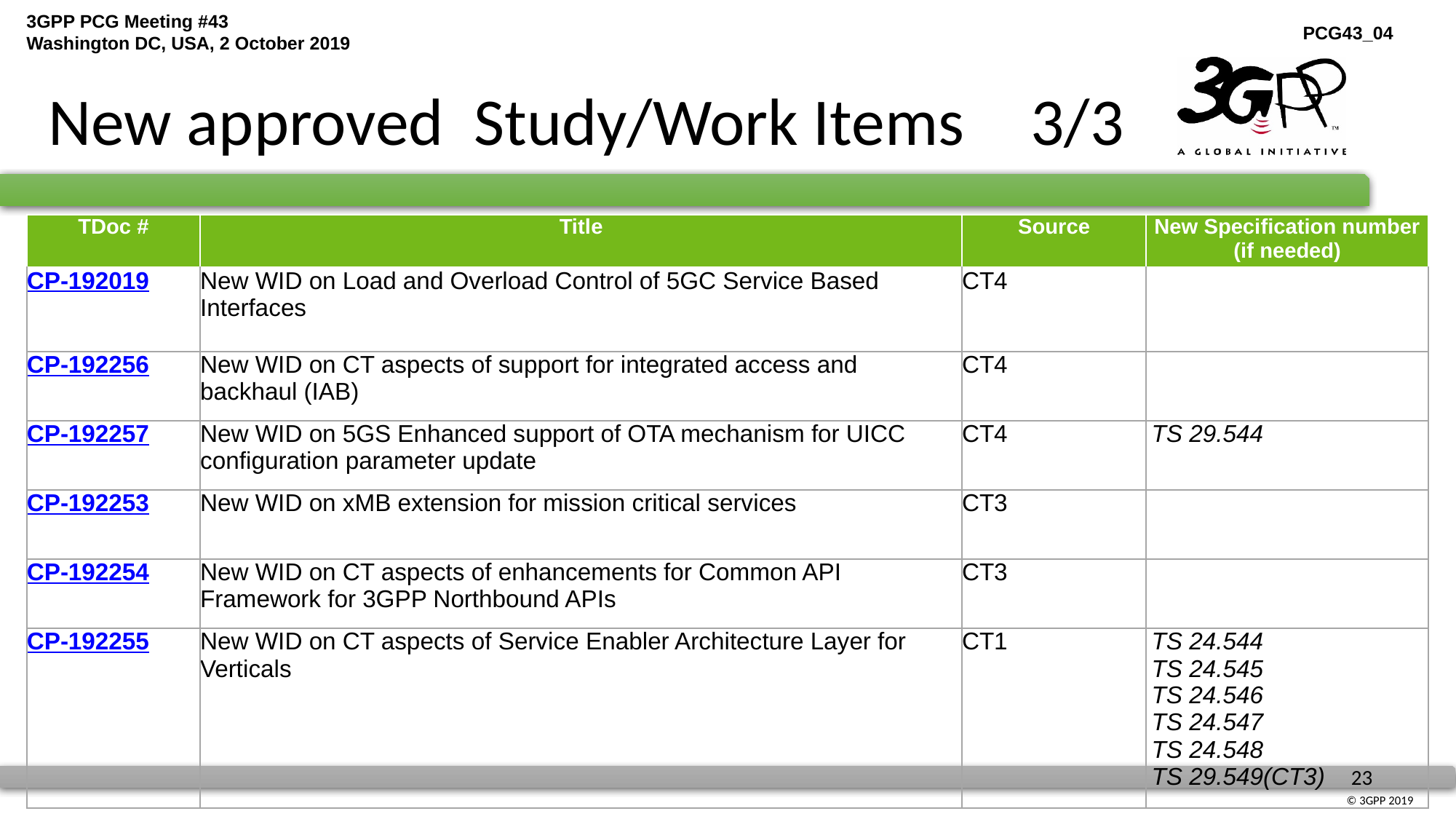

# New approved  Study/Work Items	3/3
| TDoc # | Title | Source | New Specification number (if needed) |
| --- | --- | --- | --- |
| CP-192019 | New WID on Load and Overload Control of 5GC Service Based Interfaces | CT4 |  |
| CP-192256 | New WID on CT aspects of support for integrated access and backhaul (IAB) | CT4 |  |
| CP-192257 | New WID on 5GS Enhanced support of OTA mechanism for UICC configuration parameter update | CT4 | TS 29.544 |
| CP-192253 | New WID on xMB extension for mission critical services | CT3 |  |
| CP-192254 | New WID on CT aspects of enhancements for Common API Framework for 3GPP Northbound APIs | CT3 |  |
| CP-192255 | New WID on CT aspects of Service Enabler Architecture Layer for Verticals | CT1 | TS 24.544 TS 24.545 TS 24.546 TS 24.547 TS 24.548 TS 29.549(CT3) |